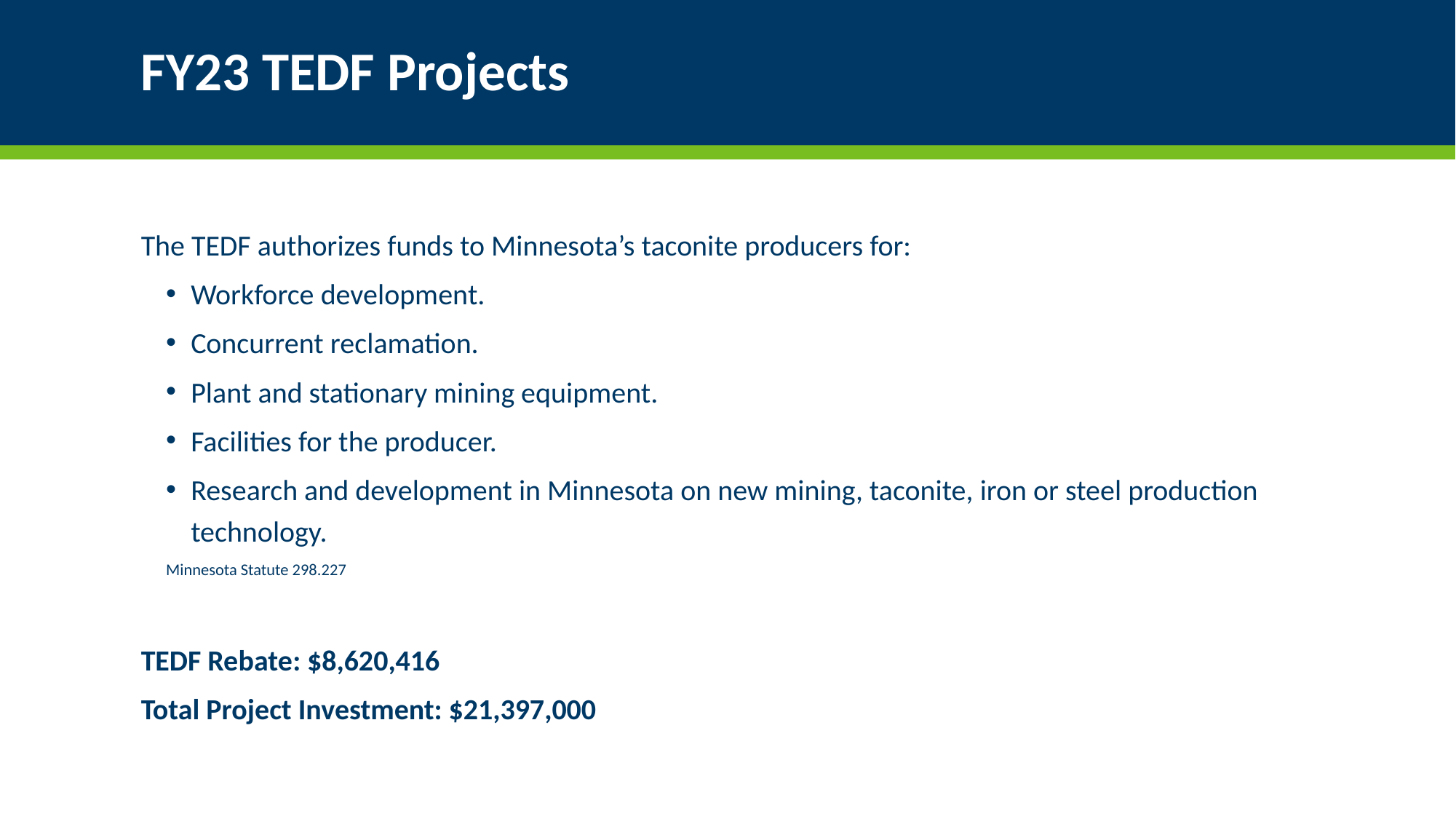

# FY23 TEDF Projects
The TEDF authorizes funds to Minnesota’s taconite producers for:
Workforce development.
Concurrent reclamation.
Plant and stationary mining equipment.
Facilities for the producer.
Research and development in Minnesota on new mining, taconite, iron or steel production technology.
Minnesota Statute 298.227

TEDF Rebate: $8,620,416
Total Project Investment: $21,397,000